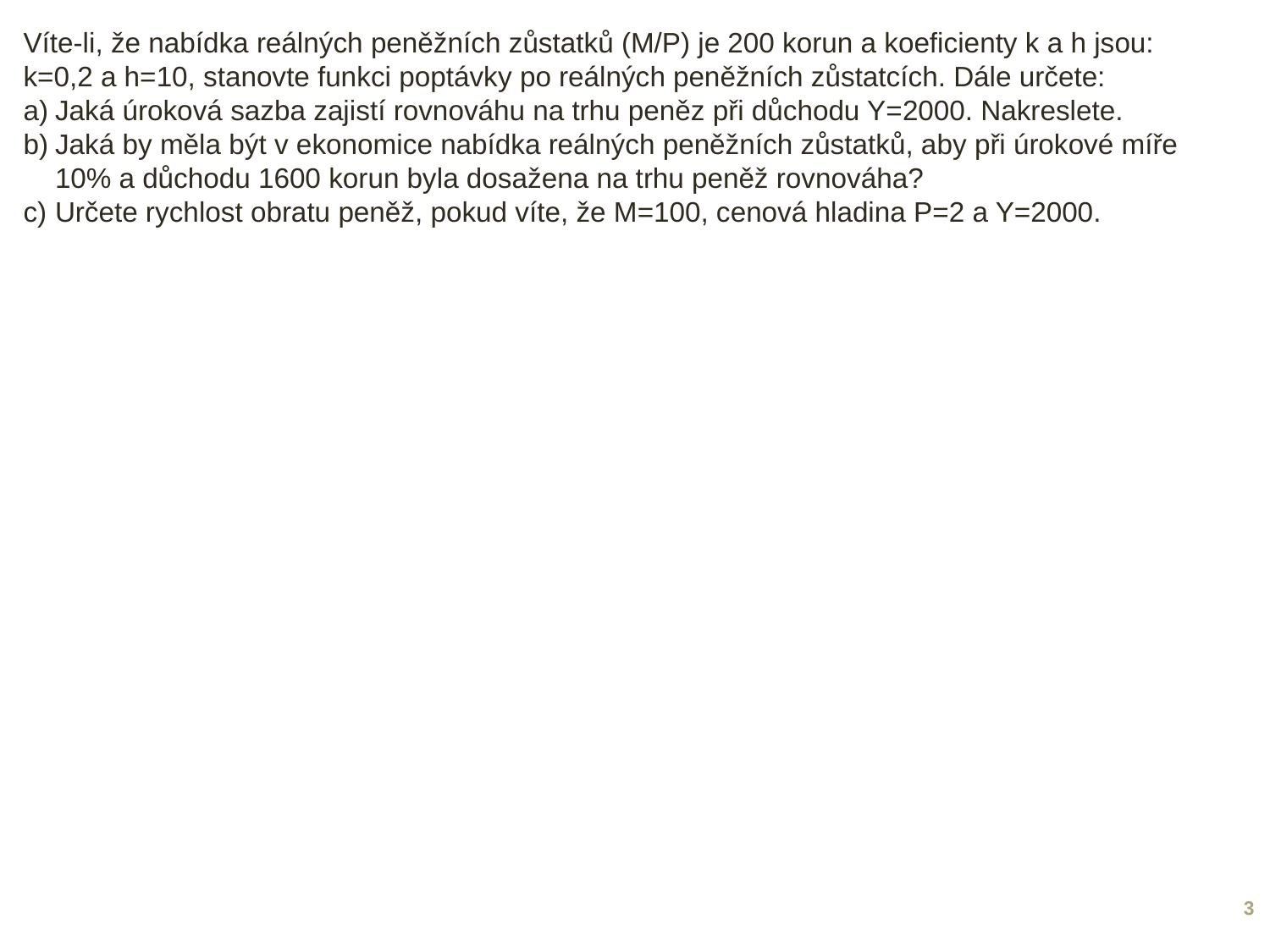

Víte-li, že nabídka reálných peněžních zůstatků (M/P) je 200 korun a koeficienty k a h jsou: k=0,2 a h=10, stanovte funkci poptávky po reálných peněžních zůstatcích. Dále určete:
Jaká úroková sazba zajistí rovnováhu na trhu peněz při důchodu Y=2000. Nakreslete.
Jaká by měla být v ekonomice nabídka reálných peněžních zůstatků, aby při úrokové míře 10% a důchodu 1600 korun byla dosažena na trhu peněž rovnováha?
Určete rychlost obratu peněž, pokud víte, že M=100, cenová hladina P=2 a Y=2000.
3